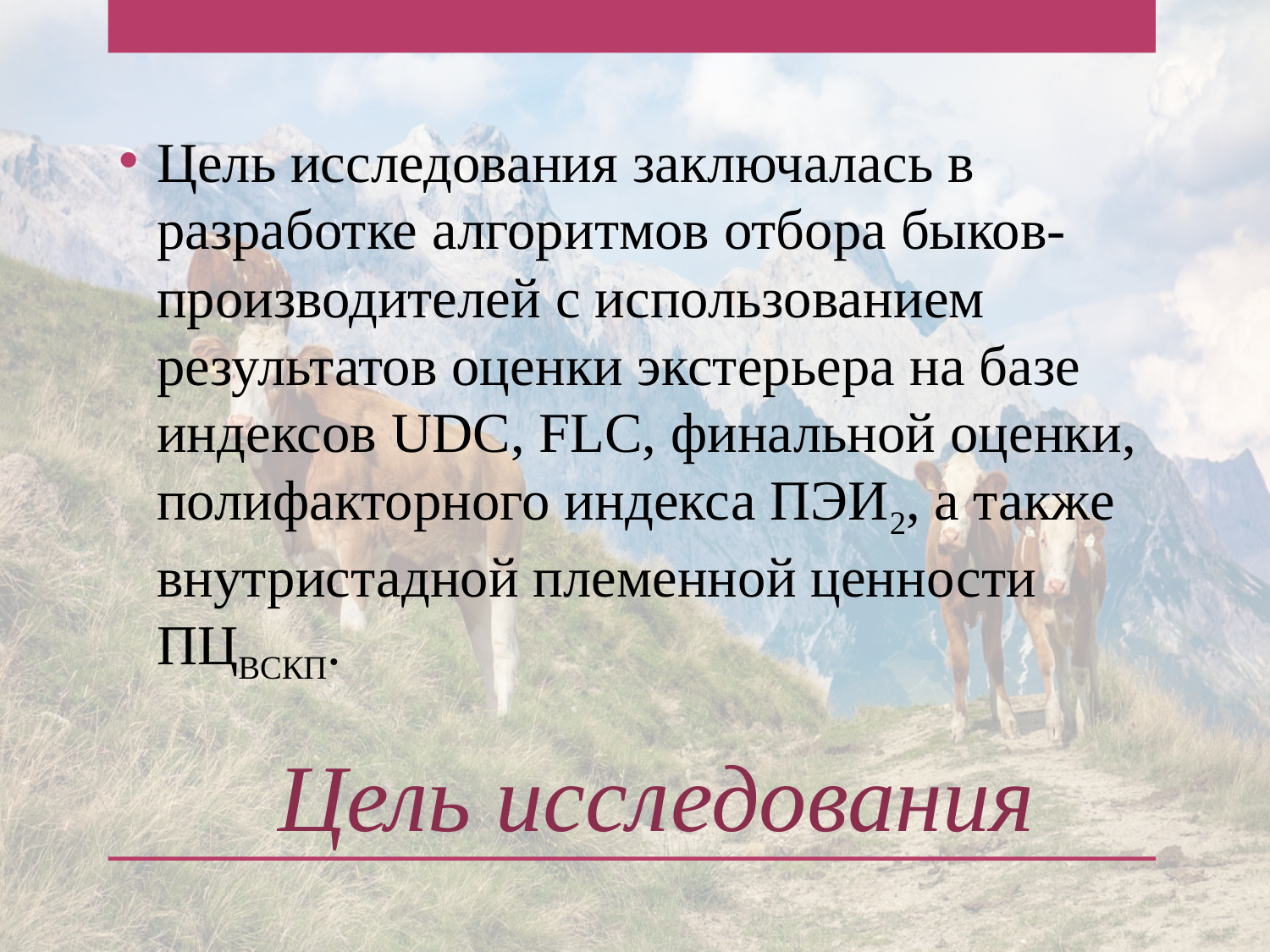

Цель исследования заключалась в разработке алгоритмов отбора быков-производителей с использованием результатов оценки экстерьера на базе индексов UDC, FLC, финальной оценки, полифакторного индекса ПЭИ2, а также внутристадной племенной ценности ПЦВСКП.
# Цель исследования